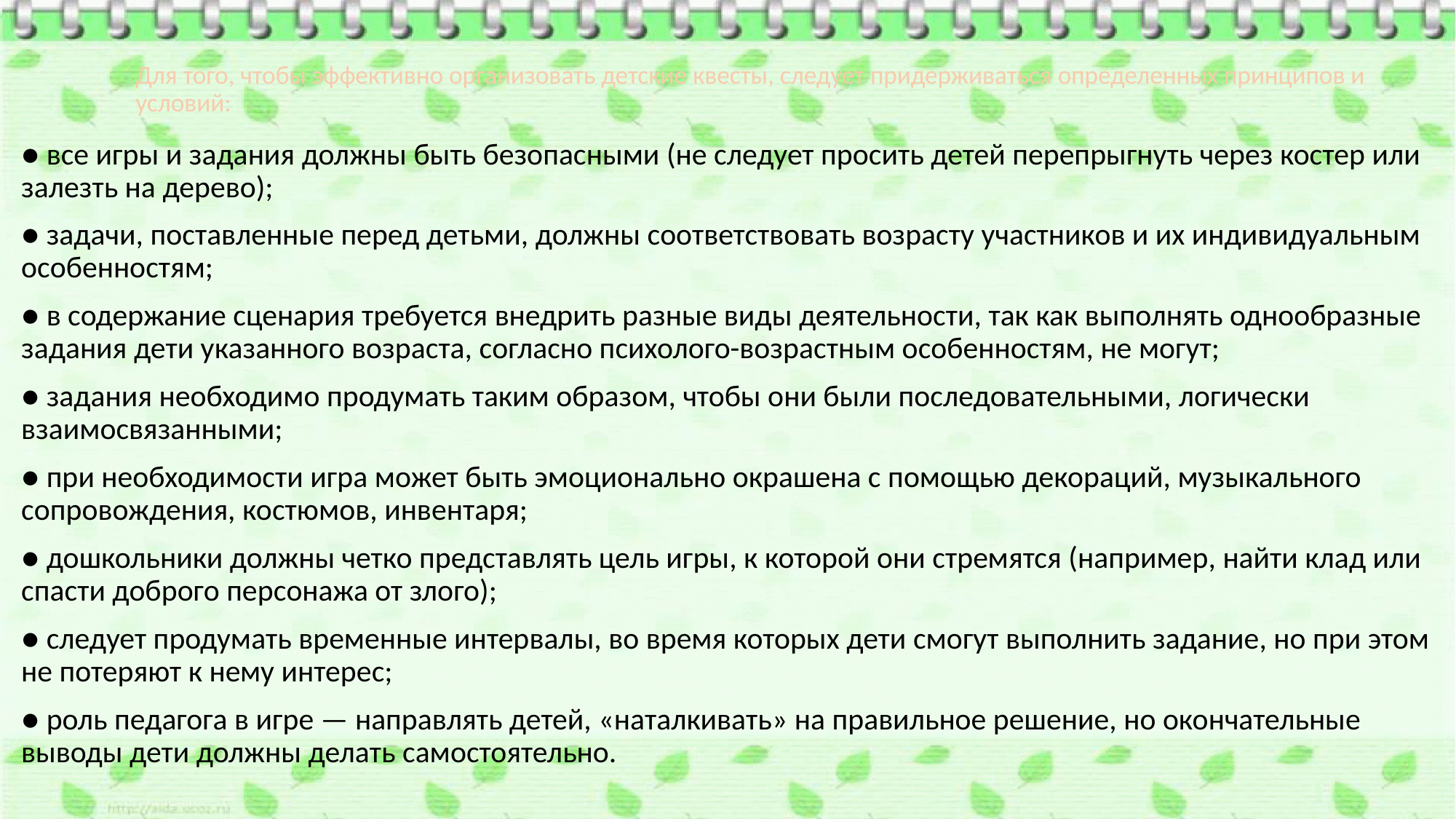

# Для того, чтобы эффективно организовать детские квесты, следует придерживаться определенных принципов и условий:
● все игры и задания должны быть безопасными (не следует просить детей перепрыгнуть через костер или залезть на дерево);
● задачи, поставленные перед детьми, должны соответствовать возрасту участников и их индивидуальным особенностям;
● в содержание сценария требуется внедрить разные виды деятельности, так как выполнять однообразные задания дети указанного возраста, согласно психолого-возрастным особенностям, не могут;
● задания необходимо продумать таким образом, чтобы они были последовательными, логически взаимосвязанными;
● при необходимости игра может быть эмоционально окрашена с помощью декораций, музыкального сопровождения, костюмов, инвентаря;
● дошкольники должны четко представлять цель игры, к которой они стремятся (например, найти клад или спасти доброго персонажа от злого);
● следует продумать временные интервалы, во время которых дети смогут выполнить задание, но при этом не потеряют к нему интерес;
● роль педагога в игре — направлять детей, «наталкивать» на правильное решение, но окончательные выводы дети должны делать самостоятельно.